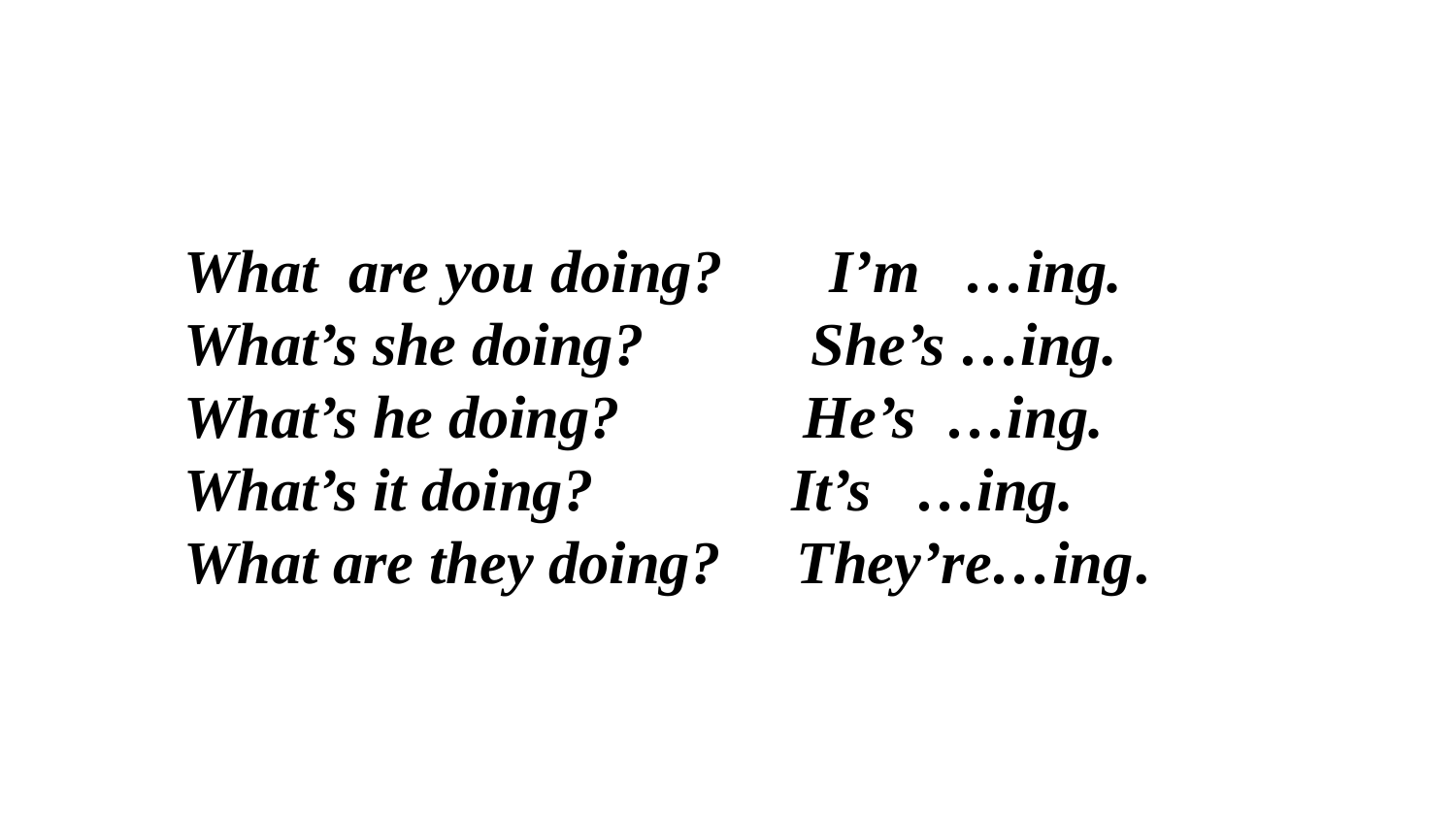

What  are you doing?       I’m   …ing.
What’s she doing?           She’s …ing.
What’s he doing?            He’s  …ing.
What’s it doing?             It’s   …ing.
What are they doing?     They’re…ing.